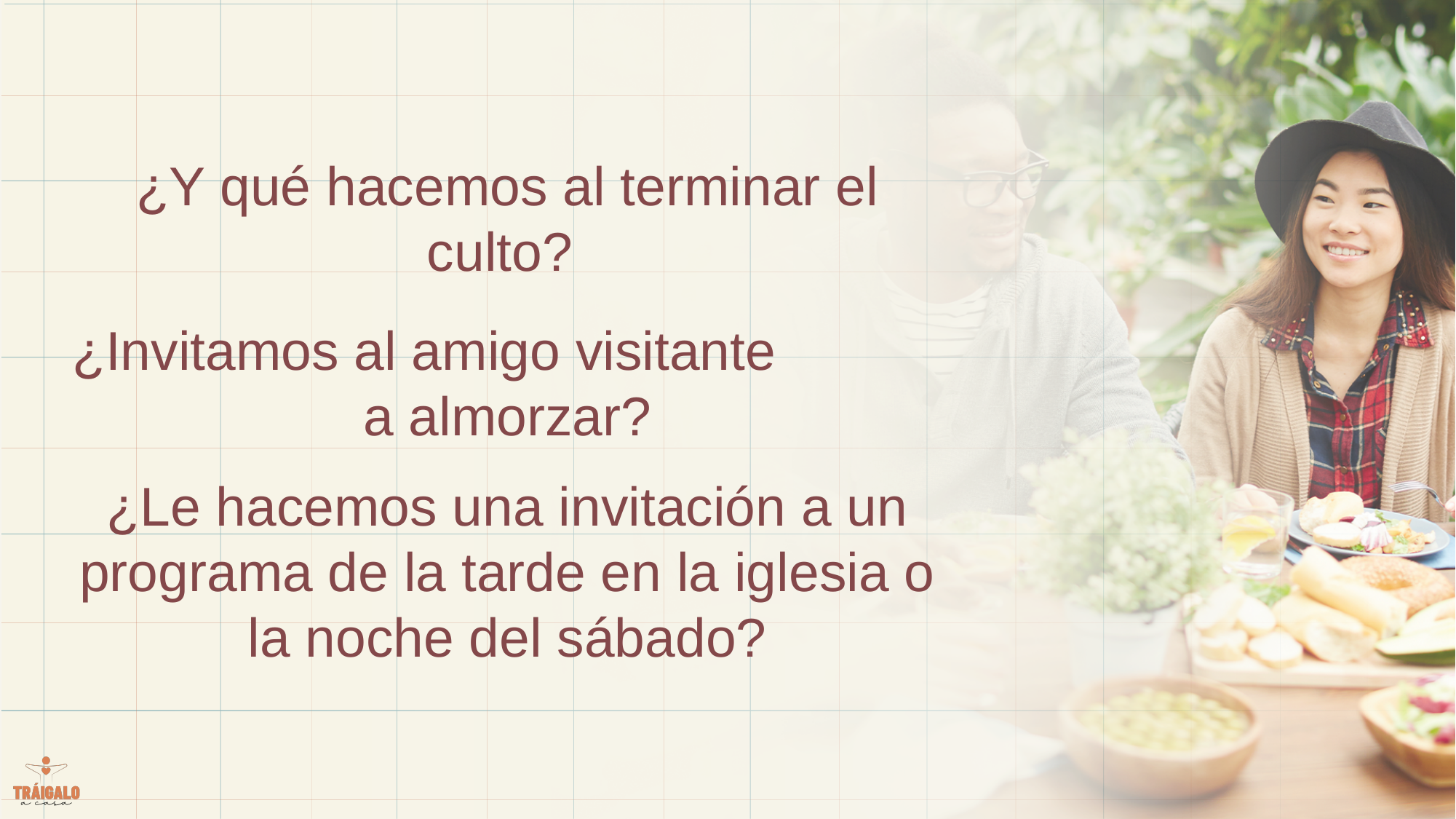

¿Y qué hacemos al terminar el culto?
¿Invitamos al amigo visitante             a almorzar?
¿Le hacemos una invitación a un programa de la tarde en la iglesia o la noche del sábado?